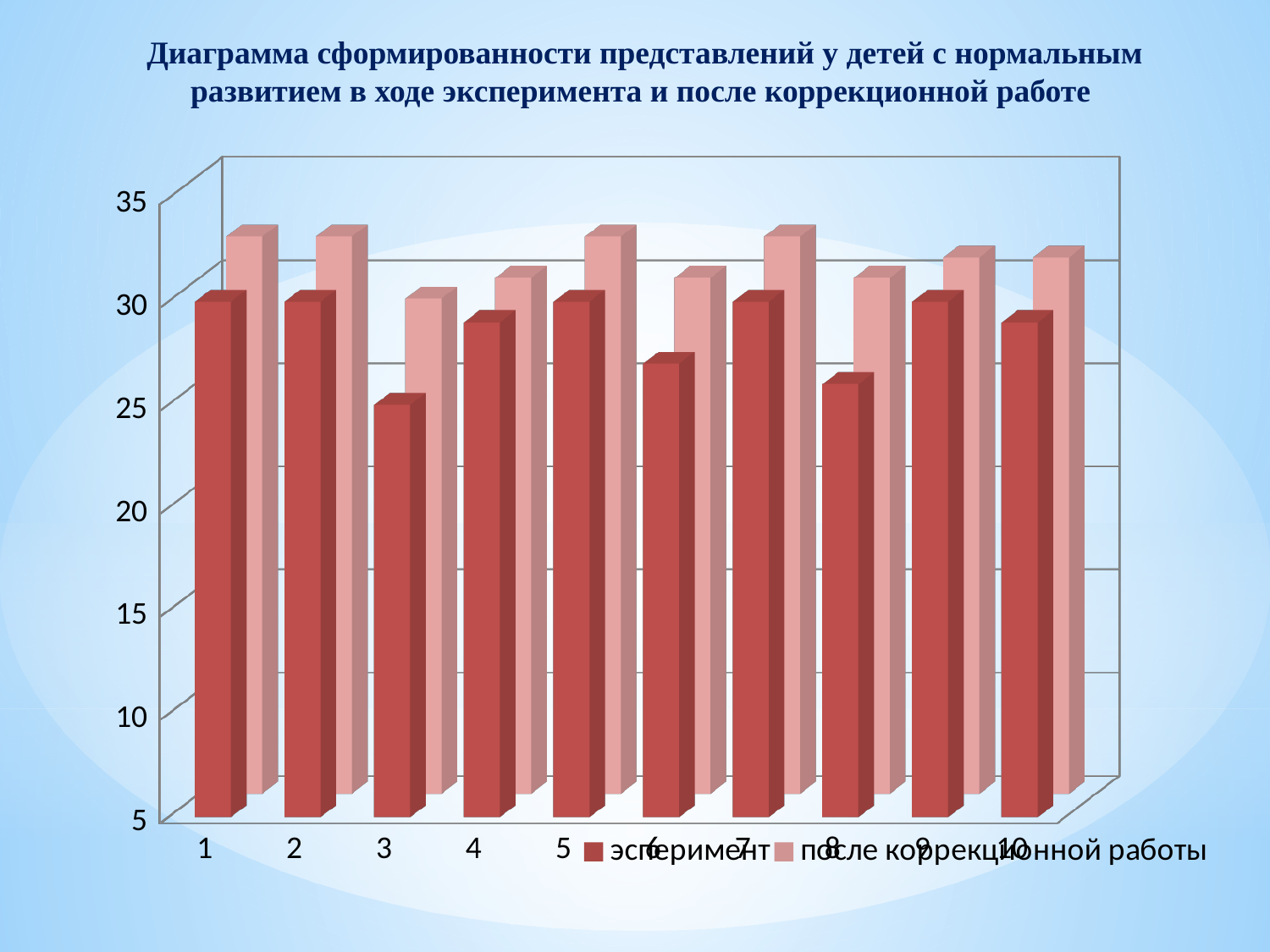

Диаграмма сформированности представлений у детей с нормальным развитием в ходе эксперимента и после коррекционной работе

[unsupported chart]